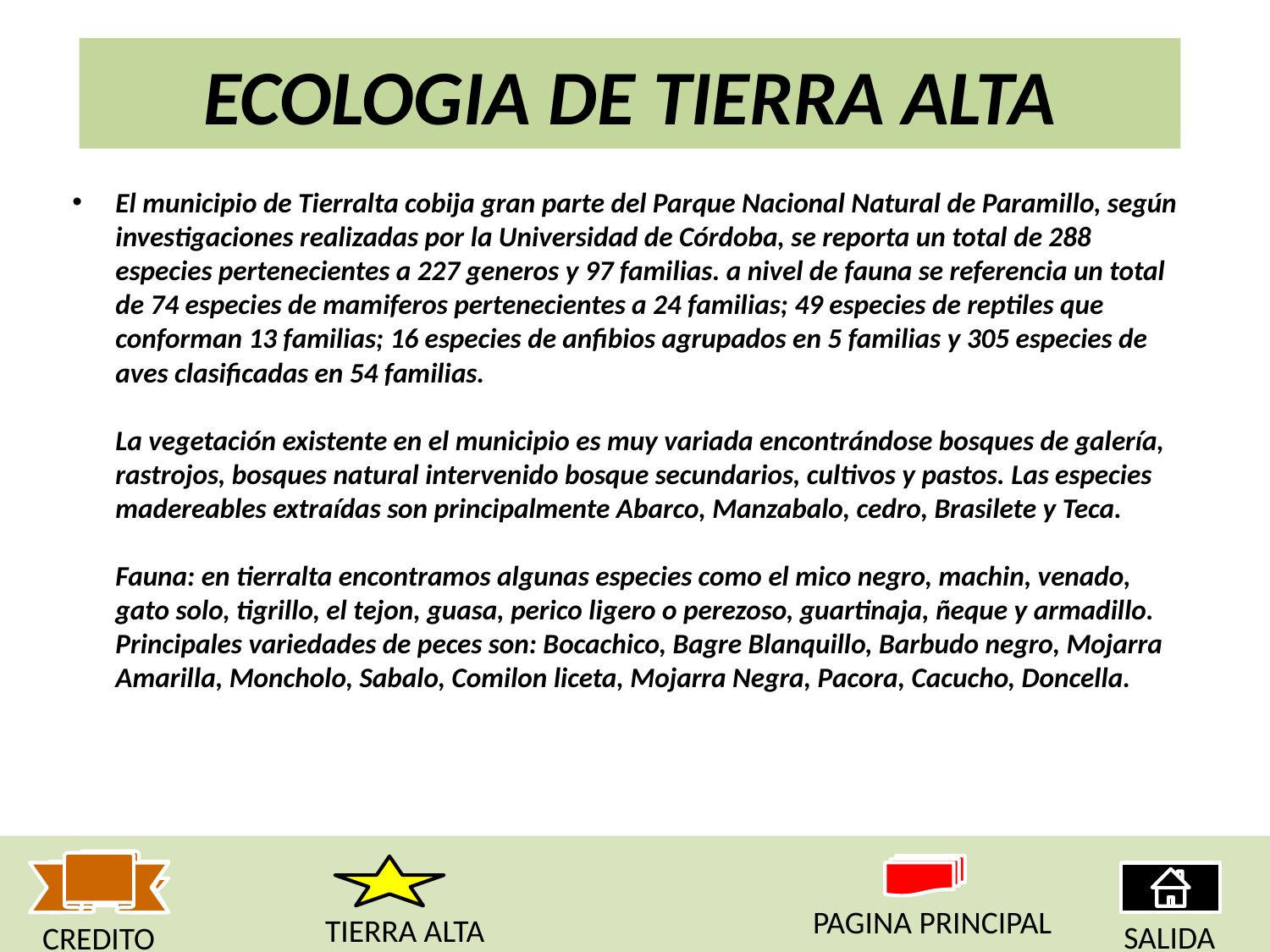

# ECOLOGIA DE TIERRA ALTA
El municipio de Tierralta cobija gran parte del Parque Nacional Natural de Paramillo, según investigaciones realizadas por la Universidad de Córdoba, se reporta un total de 288 especies pertenecientes a 227 generos y 97 familias. a nivel de fauna se referencia un total de 74 especies de mamiferos pertenecientes a 24 familias; 49 especies de reptiles que conforman 13 familias; 16 especies de anfibios agrupados en 5 familias y 305 especies de aves clasificadas en 54 familias.
La vegetación existente en el municipio es muy variada encontrándose bosques de galería, rastrojos, bosques natural intervenido bosque secundarios, cultivos y pastos. Las especies madereables extraídas son principalmente Abarco, Manzabalo, cedro, Brasilete y Teca.
Fauna: en tierralta encontramos algunas especies como el mico negro, machin, venado, gato solo, tigrillo, el tejon, guasa, perico ligero o perezoso, guartinaja, ñeque y armadillo. Principales variedades de peces son: Bocachico, Bagre Blanquillo, Barbudo negro, Mojarra Amarilla, Moncholo, Sabalo, Comilon liceta, Mojarra Negra, Pacora, Cacucho, Doncella.

PAGINA PRINCIPAL
TIERRA ALTA
SALIDA
CREDITO